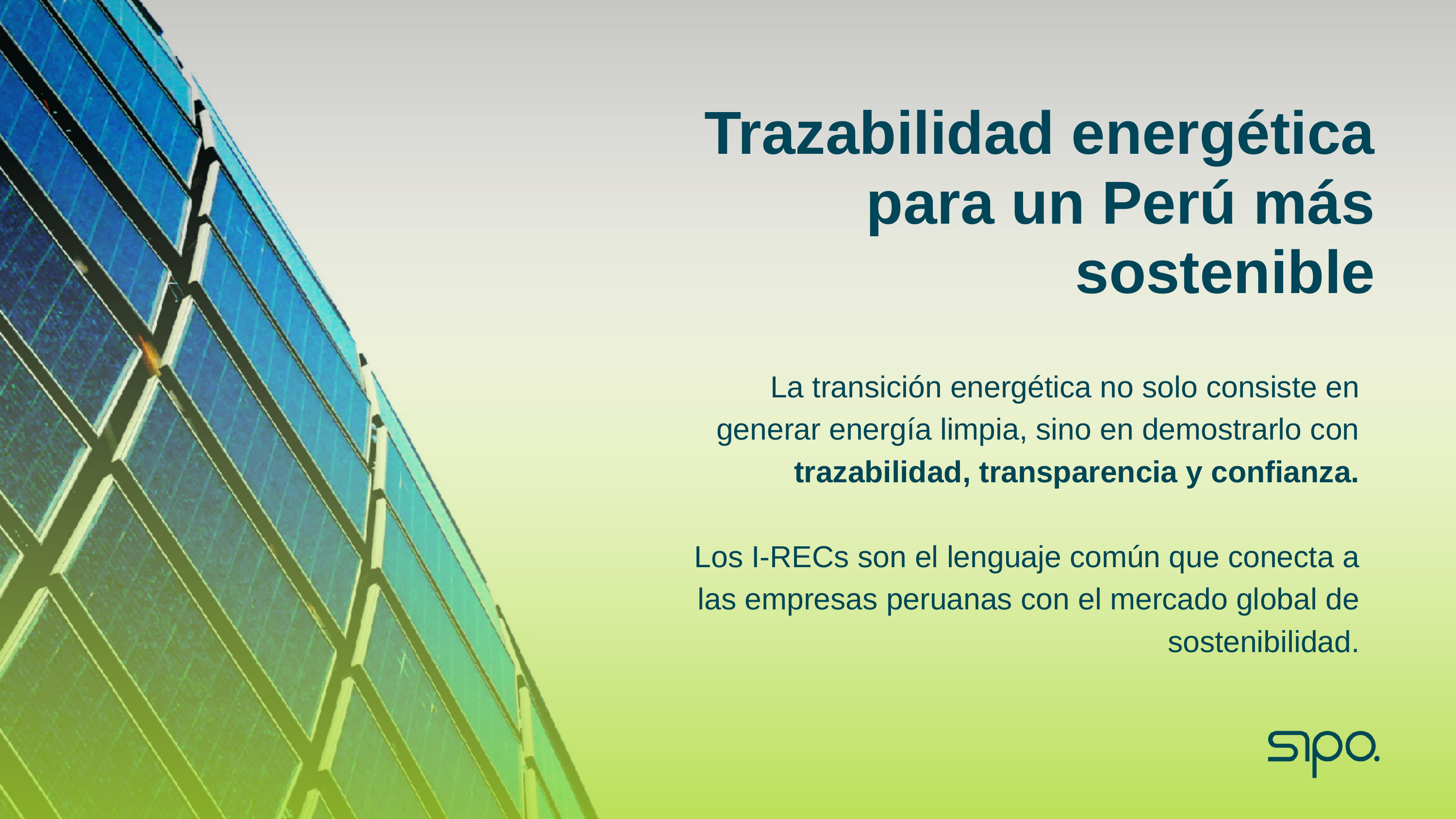

Trazabilidad energética para un Perú más sostenible

 La transición energética no solo consiste en generar energía limpia, sino en demostrarlo con trazabilidad, transparencia y confianza.

Los I-RECs son el lenguaje común que conecta a las empresas peruanas con el mercado global de sostenibilidad.